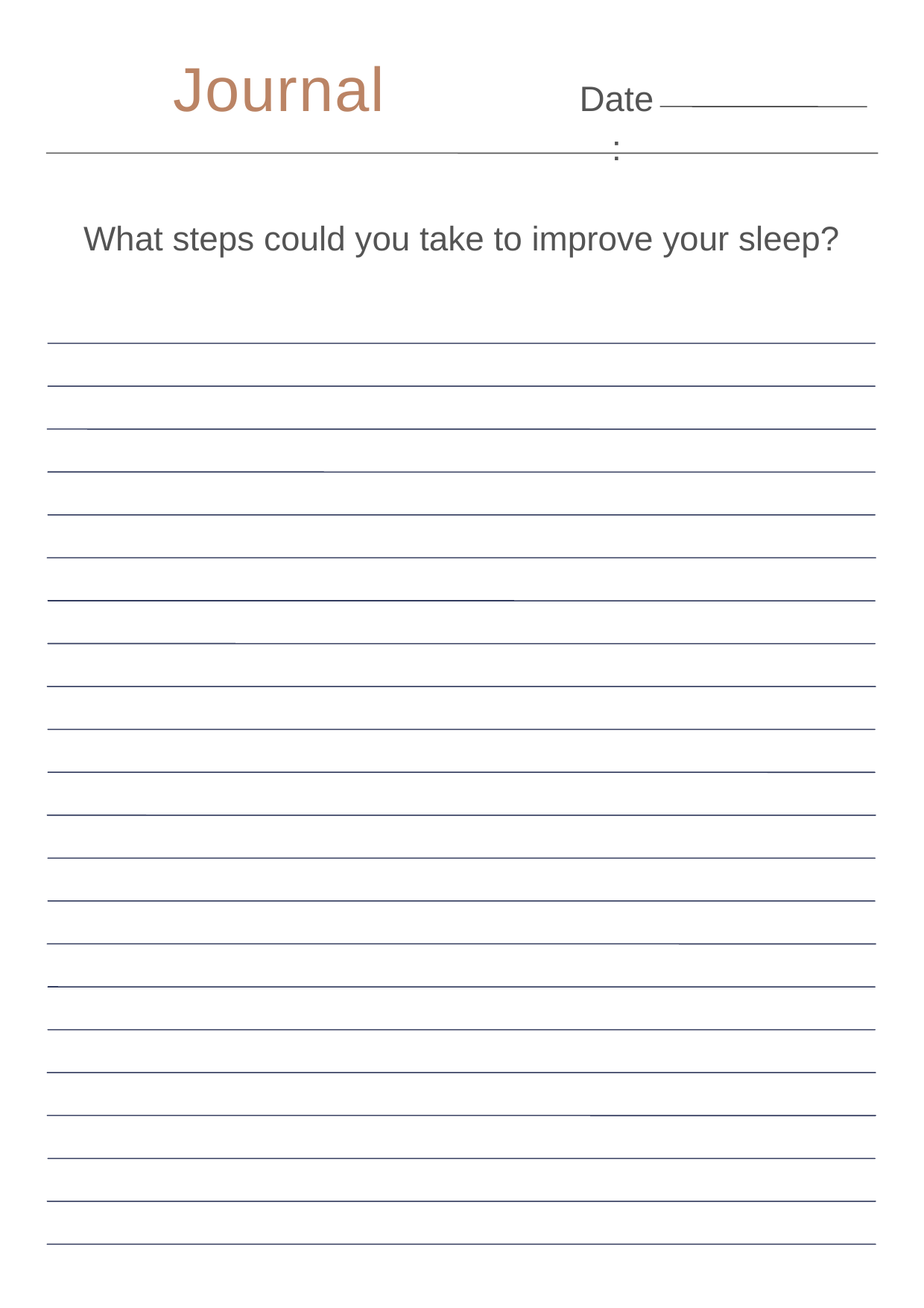

Journal
Date:

What steps could you take to improve your sleep?